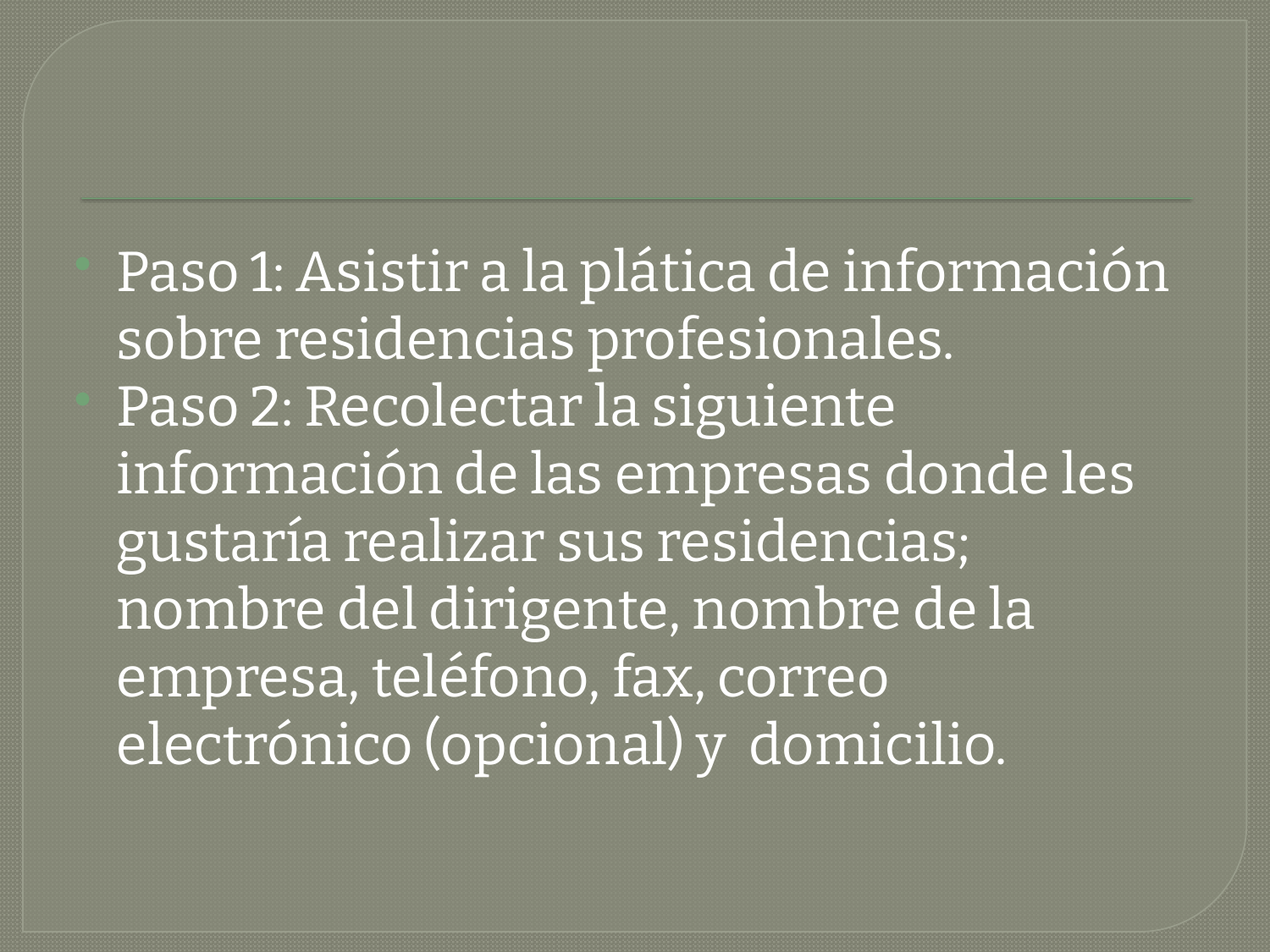

#
Paso 1: Asistir a la plática de información sobre residencias profesionales.
Paso 2: Recolectar la siguiente información de las empresas donde les gustaría realizar sus residencias;  nombre del dirigente, nombre de la empresa, teléfono, fax, correo electrónico (opcional) y  domicilio.